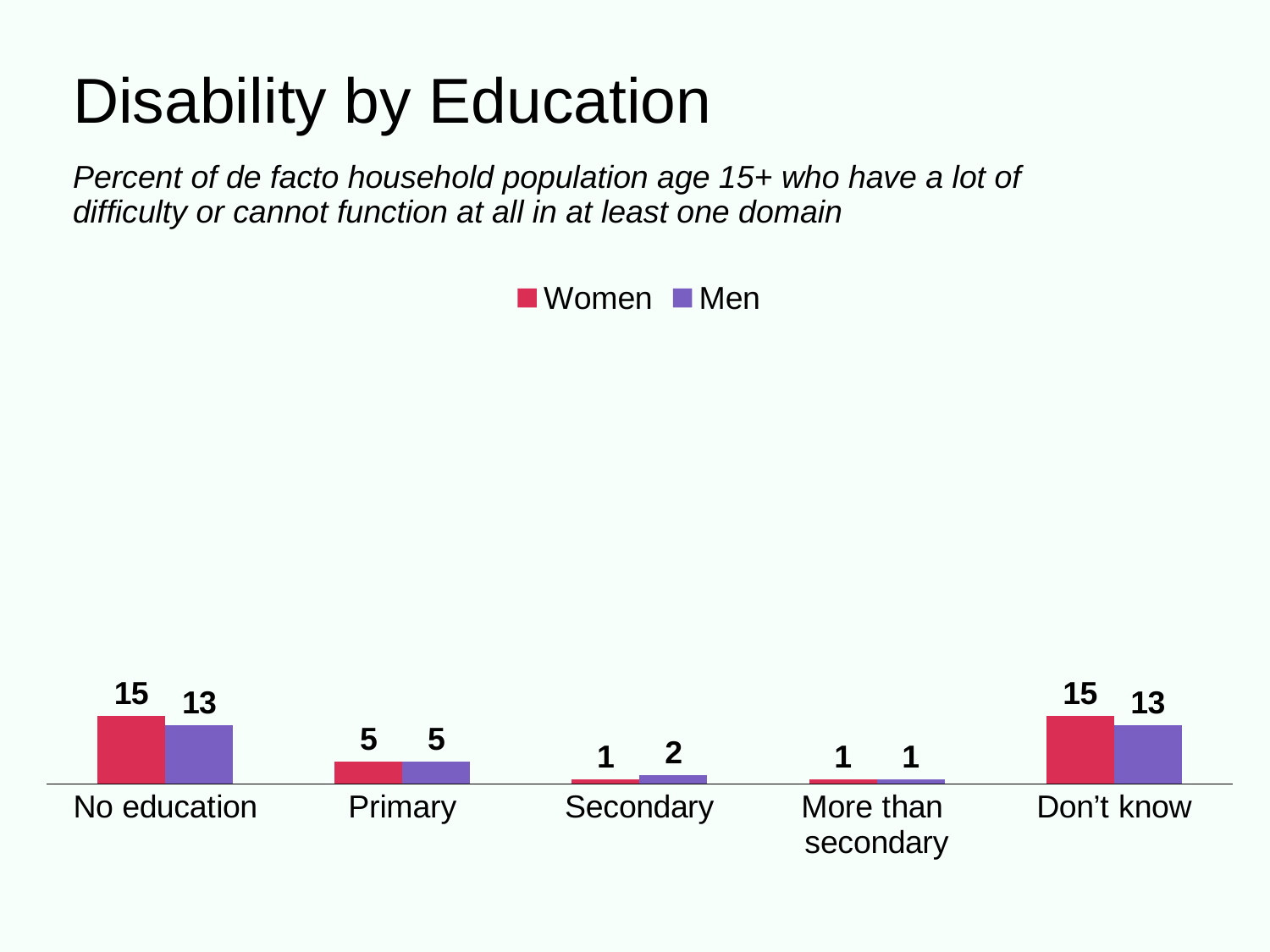

# Disability by Education
Percent of de facto household population age 15+ who have a lot of difficulty or cannot function at all in at least one domain

### Chart

| Category | Women | Men |
|---|---|---|
| No education | 15.0 | 13.0 |
| Primary | 5.0 | 5.0 |
| Secondary | 1.0 | 2.0 |
| More than
secondary | 1.0 | 1.0 |
| Don’t know | 15.0 | 13.0 |